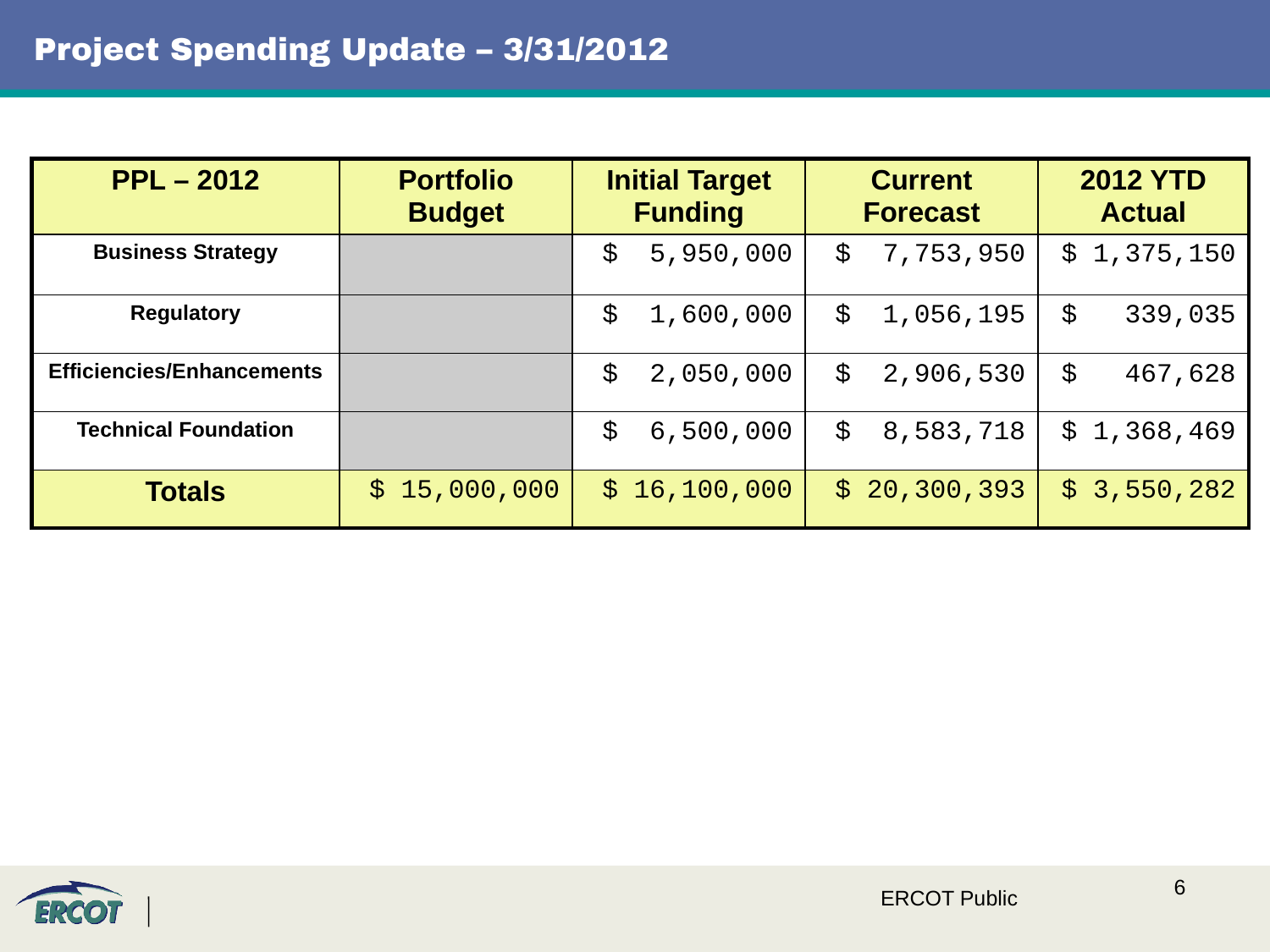

# Project Spending Update – 3/31/2012
| PPL – 2012 | Portfolio Budget | Initial Target Funding | Current Forecast | 2012 YTD Actual |
| --- | --- | --- | --- | --- |
| Business Strategy |  | $ 5,950,000 | $ 7,753,950 | $ 1,375,150 |
| Regulatory |  | $ 1,600,000 | $ 1,056,195 | $ 339,035 |
| Efficiencies/Enhancements |  | $ 2,050,000 | $ 2,906,530 | $ 467,628 |
| Technical Foundation |  | $ 6,500,000 | $ 8,583,718 | $ 1,368,469 |
| Totals | $ 15,000,000 | $ 16,100,000 | $ 20,300,393 | $ 3,550,282 |
ERCOT Public